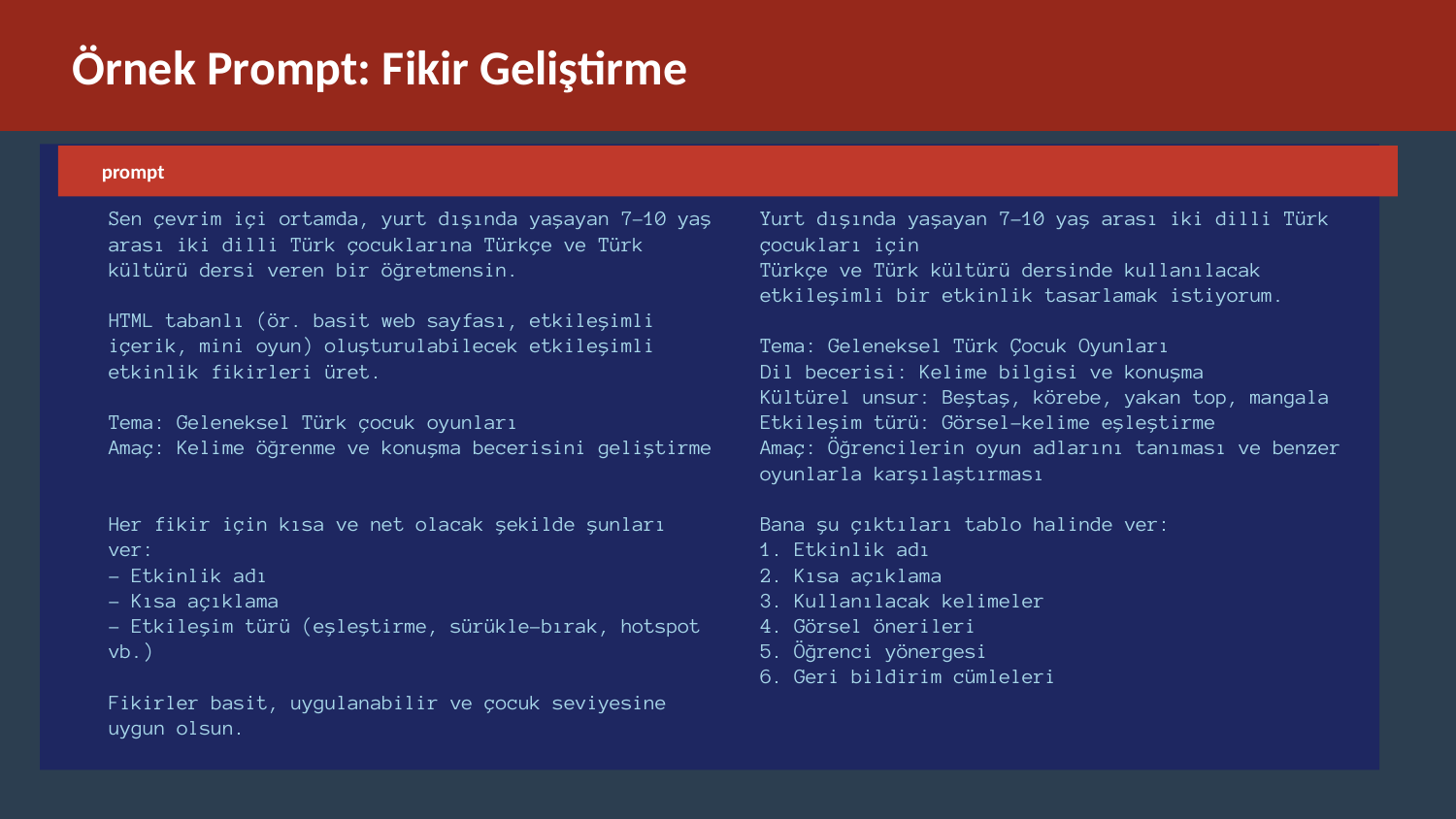

Örnek Prompt: Fikir Geliştirme

prompt
Sen çevrim içi ortamda, yurt dışında yaşayan 7–10 yaş arası iki dilli Türk çocuklarına Türkçe ve Türk kültürü dersi veren bir öğretmensin.

HTML tabanlı (ör. basit web sayfası, etkileşimli içerik, mini oyun) oluşturulabilecek etkileşimli etkinlik fikirleri üret.

Tema: Geleneksel Türk çocuk oyunları
Amaç: Kelime öğrenme ve konuşma becerisini geliştirme

Her fikir için kısa ve net olacak şekilde şunları ver:
- Etkinlik adı
- Kısa açıklama
- Etkileşim türü (eşleştirme, sürükle-bırak, hotspot vb.)

Fikirler basit, uygulanabilir ve çocuk seviyesine uygun olsun.
Yurt dışında yaşayan 7-10 yaş arası iki dilli Türk çocukları için
Türkçe ve Türk kültürü dersinde kullanılacak etkileşimli bir etkinlik tasarlamak istiyorum.

Tema: Geleneksel Türk Çocuk Oyunları
Dil becerisi: Kelime bilgisi ve konuşma
Kültürel unsur: Beştaş, körebe, yakan top, mangala
Etkileşim türü: Görsel-kelime eşleştirme
Amaç: Öğrencilerin oyun adlarını tanıması ve benzer oyunlarla karşılaştırması

Bana şu çıktıları tablo halinde ver:
1. Etkinlik adı
2. Kısa açıklama
3. Kullanılacak kelimeler
4. Görsel önerileri
5. Öğrenci yönergesi
6. Geri bildirim cümleleri